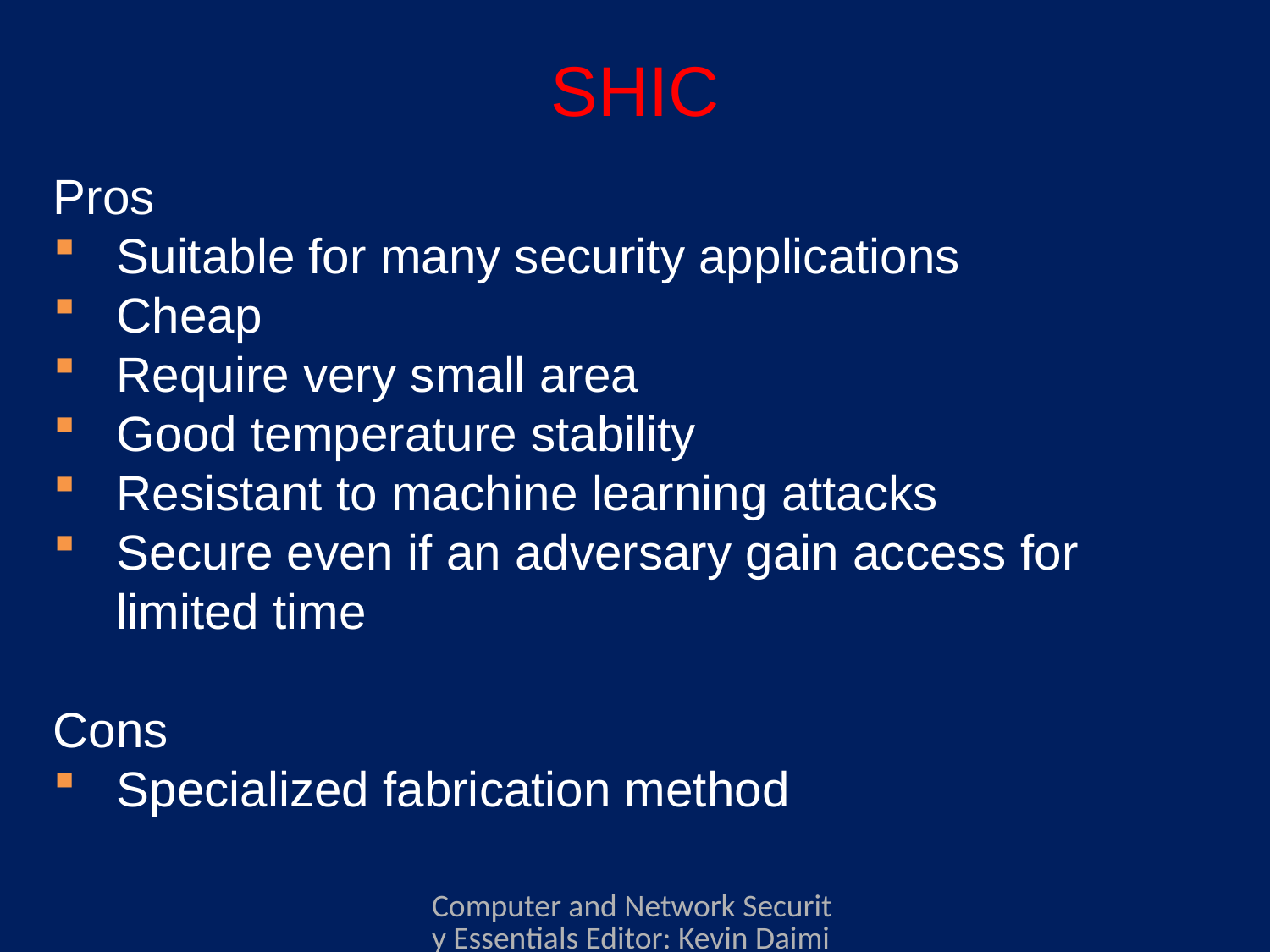

# SHIC
Pros
Suitable for many security applications
Cheap
Require very small area
Good temperature stability
Resistant to machine learning attacks
Secure even if an adversary gain access for limited time

Cons
Specialized fabrication method

Computer and Network Security Essentials Editor: Kevin Daimi Associate Editors: Guillermo Francia, Levent Ertaul, Luis H. Encinas, Eman El-Sheikh Published by Springer